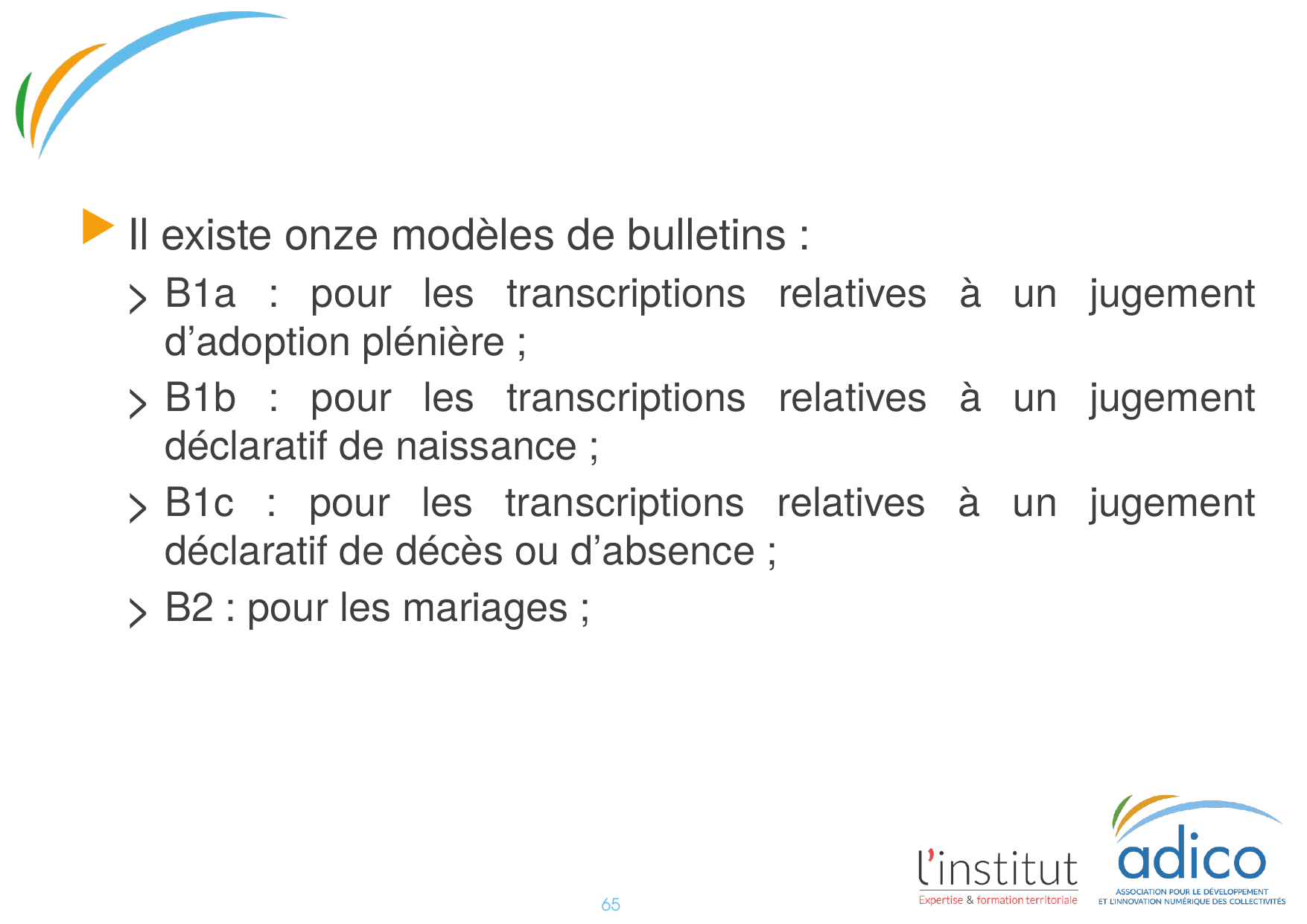

#

Il existe onze modèles de bulletins :
B1a : pour les transcriptions relatives à un jugement d’adoption plénière ;
B1b : pour les transcriptions relatives à un jugement déclaratif de naissance ;
B1c : pour les transcriptions relatives à un jugement déclaratif de décès ou d’absence ;
B2 : pour les mariages ;